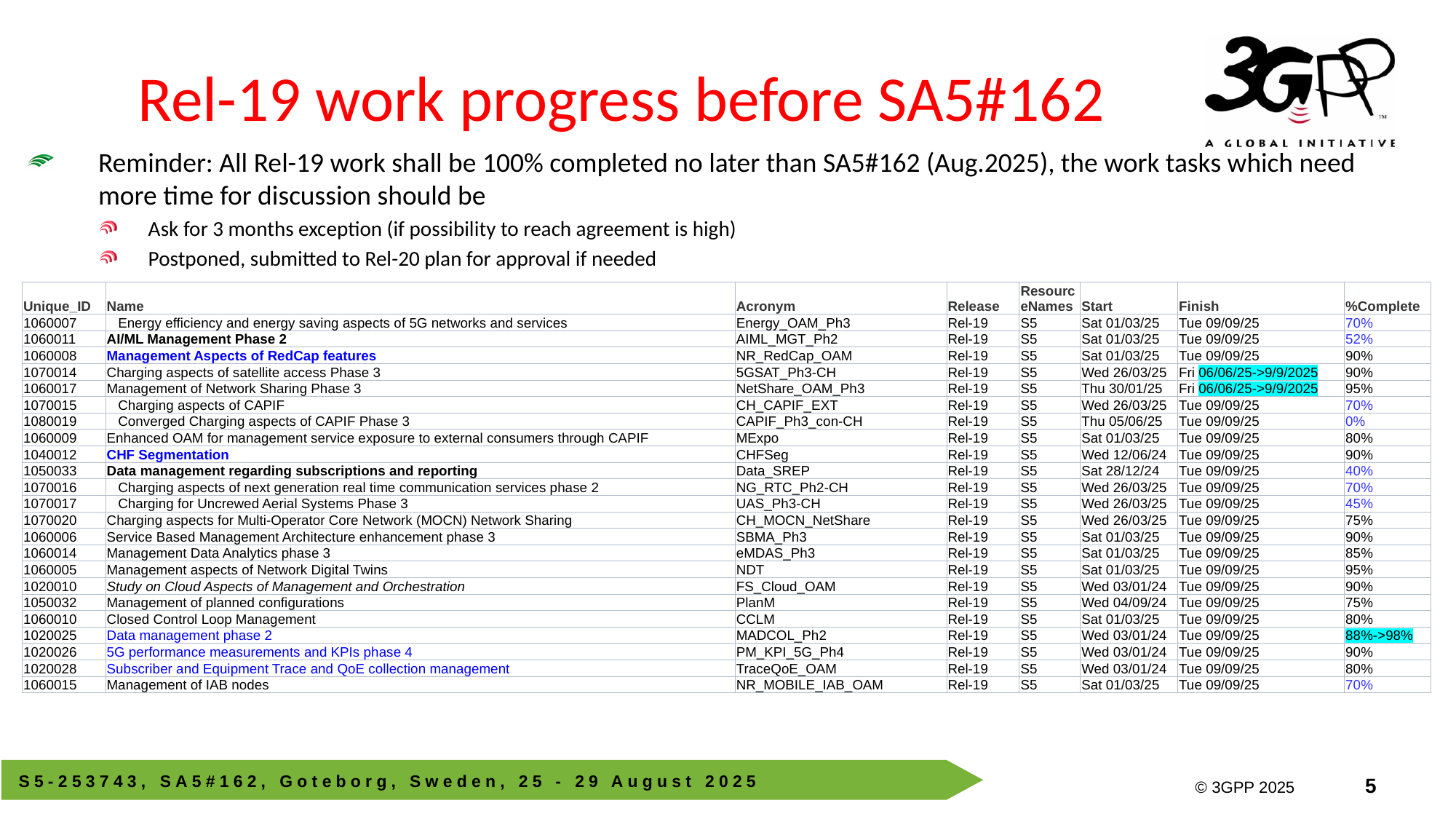

# Rel-19 work progress before SA5#162
Reminder: All Rel-19 work shall be 100% completed no later than SA5#162 (Aug.2025), the work tasks which need more time for discussion should be
 Ask for 3 months exception (if possibility to reach agreement is high)
 Postponed, submitted to Rel-20 plan for approval if needed
| Unique\_ID | Name | Acronym | Release | ResourceNames | Start | Finish | %Complete |
| --- | --- | --- | --- | --- | --- | --- | --- |
| 1060007 | Energy efficiency and energy saving aspects of 5G networks and services | Energy\_OAM\_Ph3 | Rel-19 | S5 | Sat 01/03/25 | Tue 09/09/25 | 70% |
| 1060011 | AI/ML Management Phase 2 | AIML\_MGT\_Ph2 | Rel-19 | S5 | Sat 01/03/25 | Tue 09/09/25 | 52% |
| 1060008 | Management Aspects of RedCap features | NR\_RedCap\_OAM | Rel-19 | S5 | Sat 01/03/25 | Tue 09/09/25 | 90% |
| 1070014 | Charging aspects of satellite access Phase 3 | 5GSAT\_Ph3-CH | Rel-19 | S5 | Wed 26/03/25 | Fri 06/06/25->9/9/2025 | 90% |
| 1060017 | Management of Network Sharing Phase 3 | NetShare\_OAM\_Ph3 | Rel-19 | S5 | Thu 30/01/25 | Fri 06/06/25->9/9/2025 | 95% |
| 1070015 | Charging aspects of CAPIF | CH\_CAPIF\_EXT | Rel-19 | S5 | Wed 26/03/25 | Tue 09/09/25 | 70% |
| 1080019 | Converged Charging aspects of CAPIF Phase 3 | CAPIF\_Ph3\_con-CH | Rel-19 | S5 | Thu 05/06/25 | Tue 09/09/25 | 0% |
| 1060009 | Enhanced OAM for management service exposure to external consumers through CAPIF | MExpo | Rel-19 | S5 | Sat 01/03/25 | Tue 09/09/25 | 80% |
| 1040012 | CHF Segmentation | CHFSeg | Rel-19 | S5 | Wed 12/06/24 | Tue 09/09/25 | 90% |
| 1050033 | Data management regarding subscriptions and reporting | Data\_SREP | Rel-19 | S5 | Sat 28/12/24 | Tue 09/09/25 | 40% |
| 1070016 | Charging aspects of next generation real time communication services phase 2 | NG\_RTC\_Ph2-CH | Rel-19 | S5 | Wed 26/03/25 | Tue 09/09/25 | 70% |
| 1070017 | Charging for Uncrewed Aerial Systems Phase 3 | UAS\_Ph3-CH | Rel-19 | S5 | Wed 26/03/25 | Tue 09/09/25 | 45% |
| 1070020 | Charging aspects for Multi-Operator Core Network (MOCN) Network Sharing | CH\_MOCN\_NetShare | Rel-19 | S5 | Wed 26/03/25 | Tue 09/09/25 | 75% |
| 1060006 | Service Based Management Architecture enhancement phase 3 | SBMA\_Ph3 | Rel-19 | S5 | Sat 01/03/25 | Tue 09/09/25 | 90% |
| 1060014 | Management Data Analytics phase 3 | eMDAS\_Ph3 | Rel-19 | S5 | Sat 01/03/25 | Tue 09/09/25 | 85% |
| 1060005 | Management aspects of Network Digital Twins | NDT | Rel-19 | S5 | Sat 01/03/25 | Tue 09/09/25 | 95% |
| 1020010 | Study on Cloud Aspects of Management and Orchestration | FS\_Cloud\_OAM | Rel-19 | S5 | Wed 03/01/24 | Tue 09/09/25 | 90% |
| 1050032 | Management of planned configurations | PlanM | Rel-19 | S5 | Wed 04/09/24 | Tue 09/09/25 | 75% |
| 1060010 | Closed Control Loop Management | CCLM | Rel-19 | S5 | Sat 01/03/25 | Tue 09/09/25 | 80% |
| 1020025 | Data management phase 2 | MADCOL\_Ph2 | Rel-19 | S5 | Wed 03/01/24 | Tue 09/09/25 | 88%->98% |
| 1020026 | 5G performance measurements and KPIs phase 4 | PM\_KPI\_5G\_Ph4 | Rel-19 | S5 | Wed 03/01/24 | Tue 09/09/25 | 90% |
| 1020028 | Subscriber and Equipment Trace and QoE collection management | TraceQoE\_OAM | Rel-19 | S5 | Wed 03/01/24 | Tue 09/09/25 | 80% |
| 1060015 | Management of IAB nodes | NR\_MOBILE\_IAB\_OAM | Rel-19 | S5 | Sat 01/03/25 | Tue 09/09/25 | 70% |